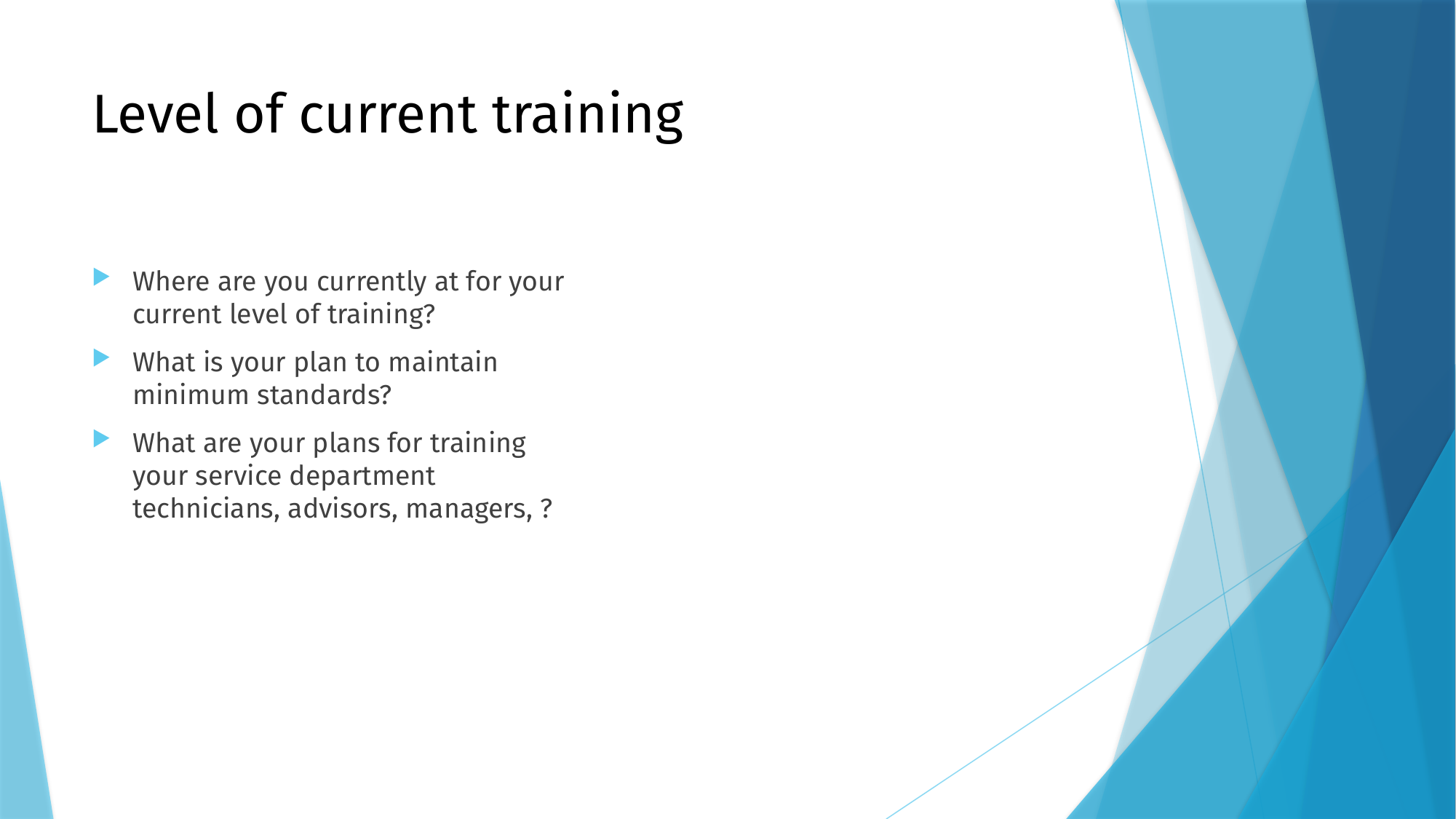

# Level of current training
Where are you currently at for your current level of training?
What is your plan to maintain minimum standards?
What are your plans for training  your service department technicians, advisors, managers, ?